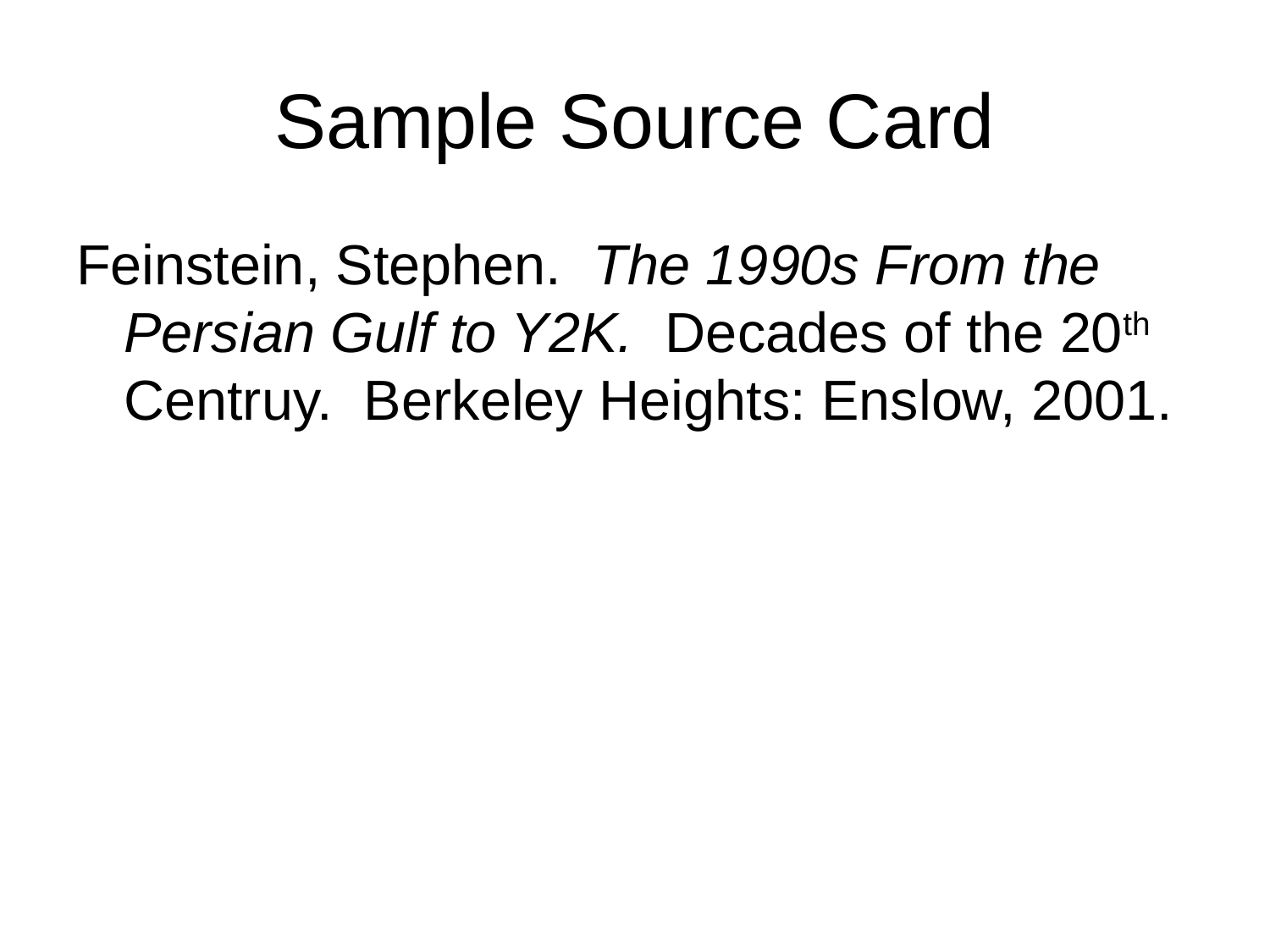

# Sample Source Card
Feinstein, Stephen.  The 1990s From the Persian Gulf to Y2K.  Decades of the 20th Centruy.  Berkeley Heights: Enslow, 2001.